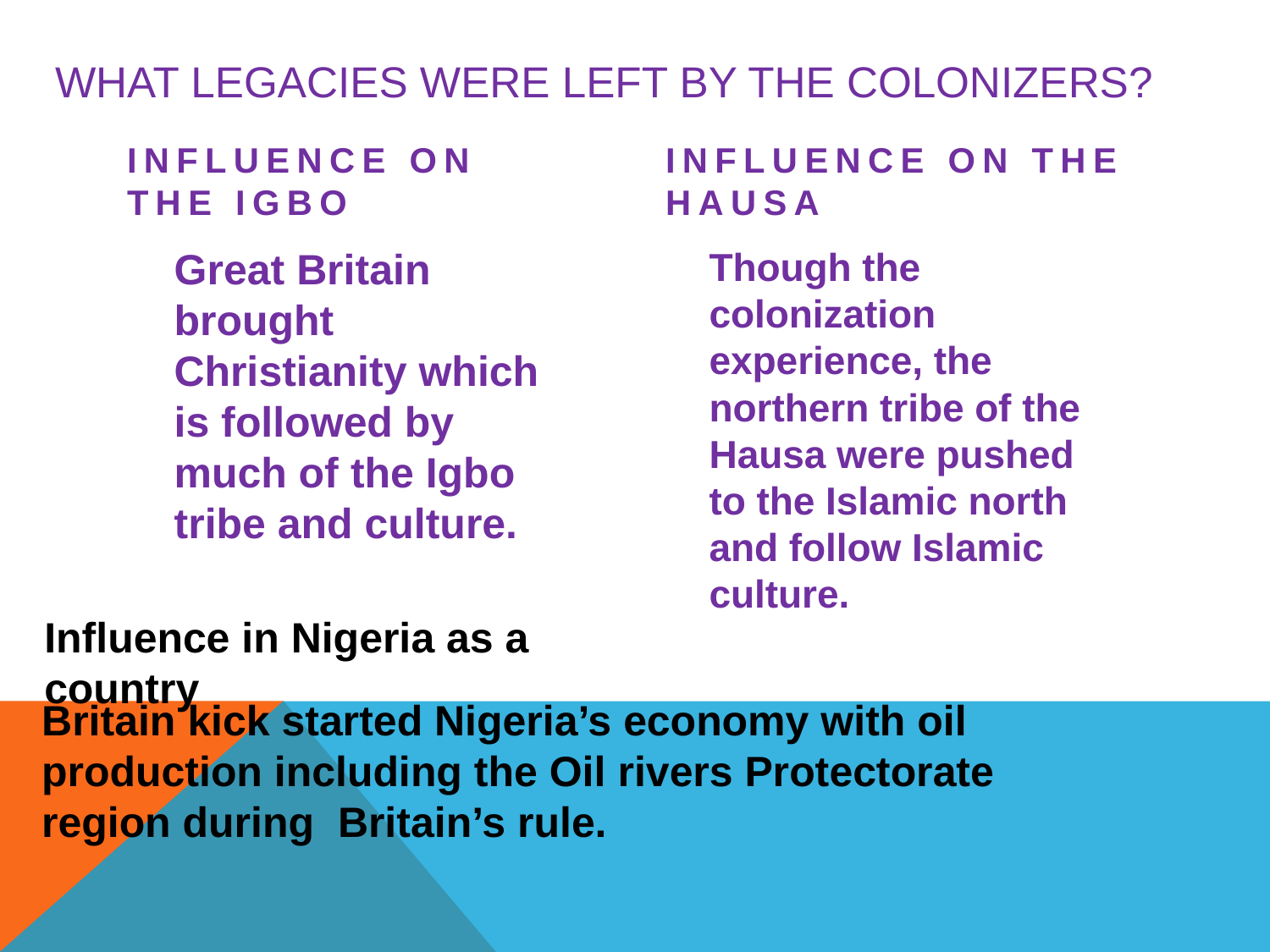

# What legacies were left by the colonizers?
Influence on the igbo
Influence on the hausa
	Great Britain brought Christianity which is followed by much of the Igbo tribe and culture.
	Though the colonization experience, the northern tribe of the Hausa were pushed to the Islamic north and follow Islamic culture.
Influence in Nigeria as a country
Britain kick started Nigeria’s economy with oil production including the Oil rivers Protectorate region during  Britain’s rule.